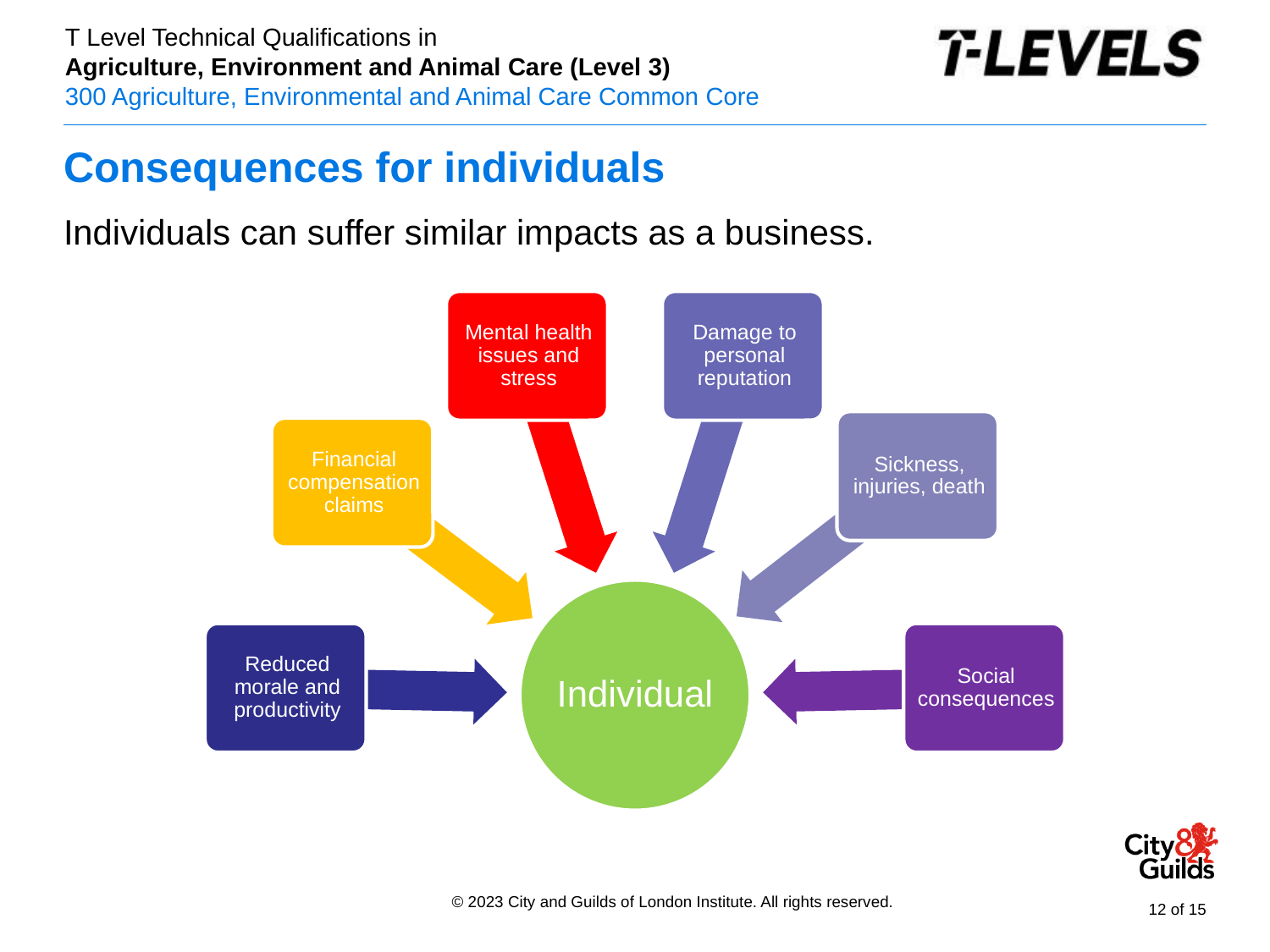

# Consequences for individuals
Individuals can suffer similar impacts as a business.
Individual
Reduced morale and productivity
Financial
compensation claims
Mental health issues and stress
Damage to personal reputation
Sickness, injuries, death
Social consequences